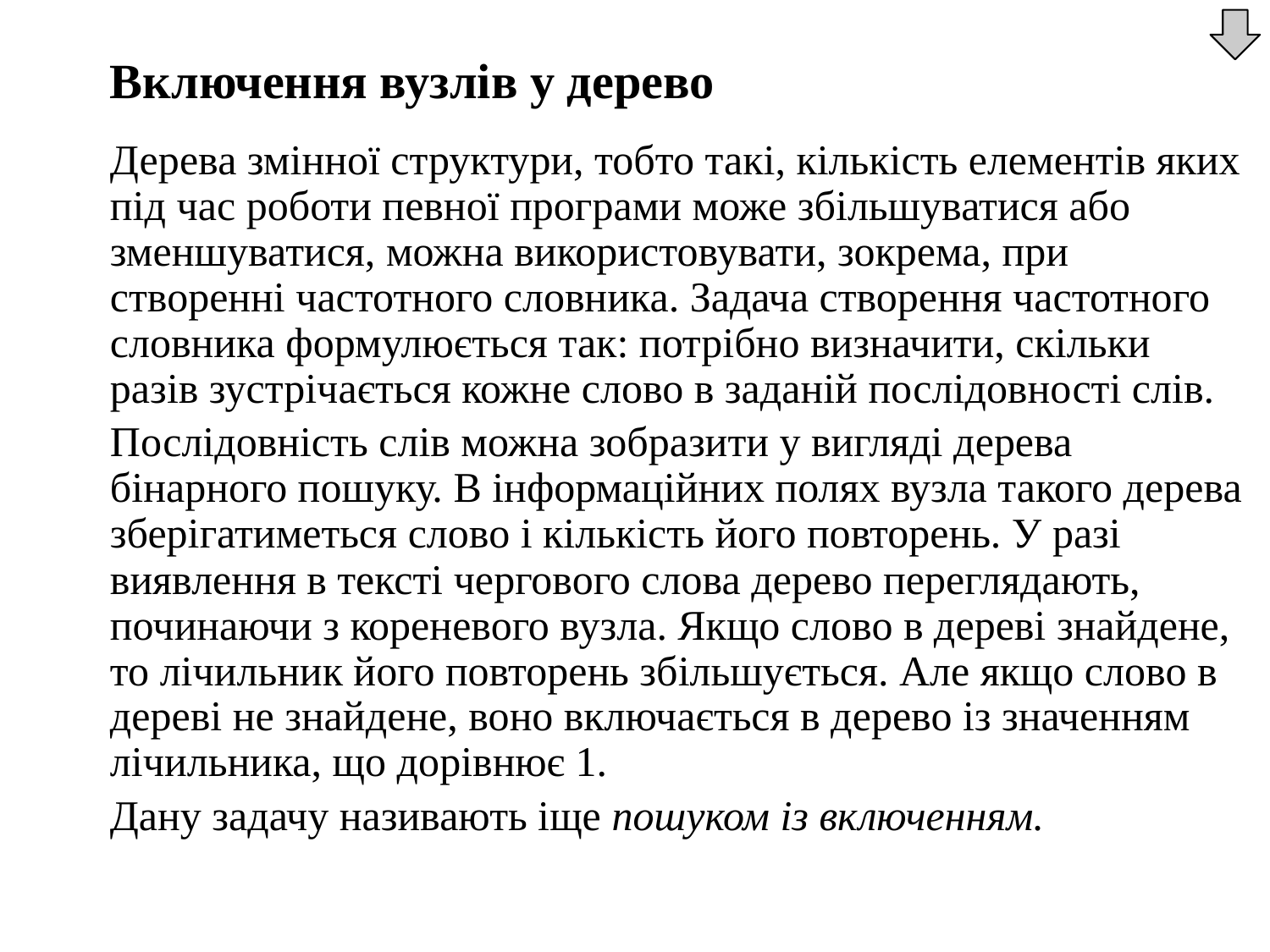

Включення вузлів у дерево

	Дерева змінної структури, тобто такі, кількість елементів яких під час роботи певної програми може збільшуватися або зменшуватися, можна використовувати, зокрема, при створенні частотного словника. Задача створення частотного словника формулюється так: потрібно визначити, скільки разів зустрічається кожне слово в заданій послідовності слів.
	Послідовність слів можна зобразити у вигляді дерева бінарного пошуку. В інформаційних полях вузла такого дерева зберігатиметься слово і кількість його повторень. У разі виявлення в тексті чергового слова дерево переглядають, починаючи з кореневого вузла. Якщо слово в дереві знайдене, то лічильник його повторень збільшується. Але якщо слово в дереві не знайдене, воно включається в дерево із значенням лічильника, що дорівнює 1.
	Дану задачу називають іще пошуком із включенням.